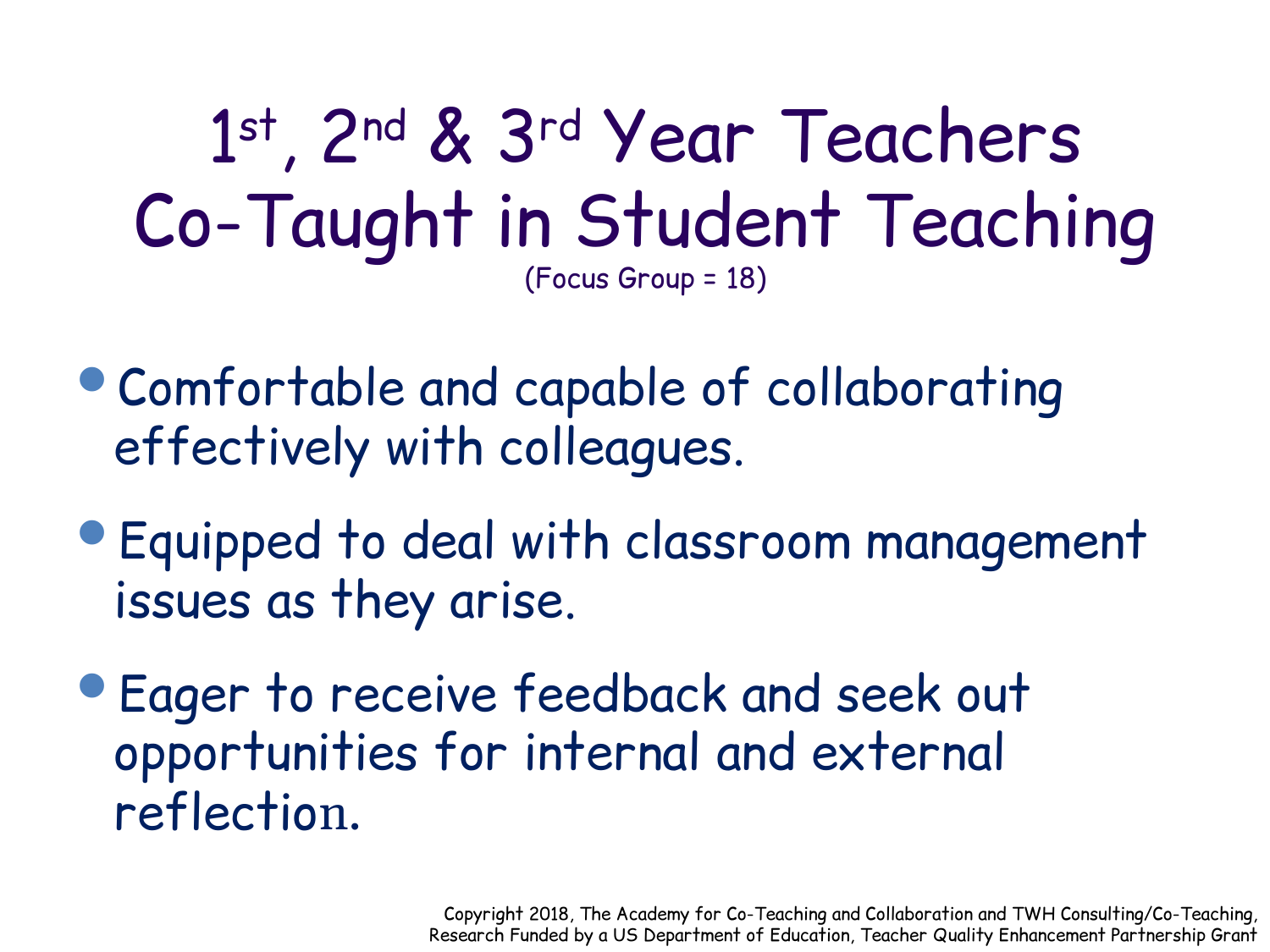

# 1st, 2nd & 3rd Year Teachers Co-Taught in Student Teaching (Focus Group = 18)
Comfortable and capable of collaborating effectively with colleagues.

Equipped to deal with classroom management issues as they arise.

Eager to receive feedback and seek out opportunities for internal and external reflection.

Copyright 2018, The Academy for Co-Teaching and Collaboration and TWH Consulting/Co-Teaching,
Research Funded by a US Department of Education, Teacher Quality Enhancement Partnership Grant